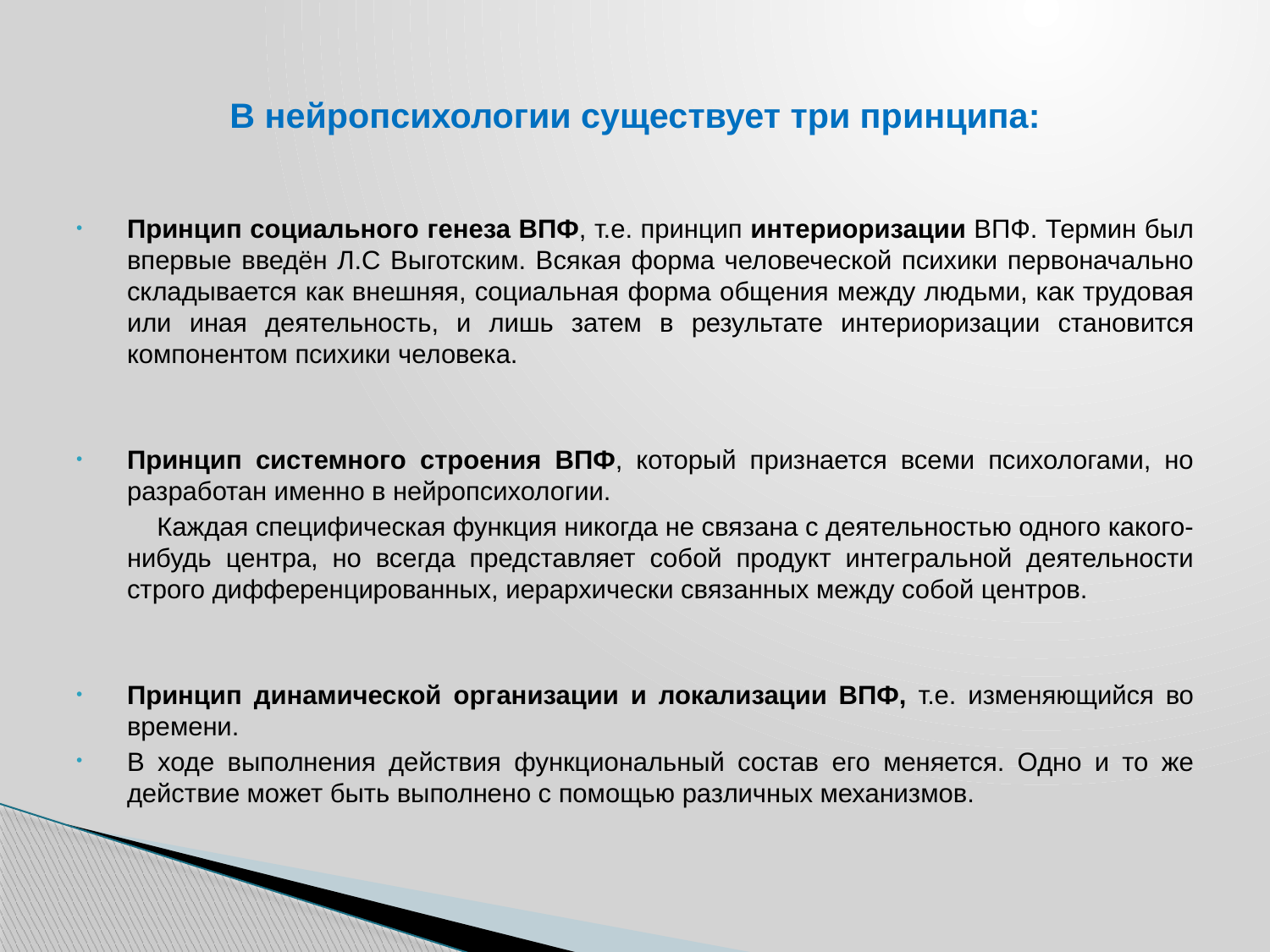

# В нейропсихологии существует три принципа:
Принцип социального генеза ВПФ, т.е. принцип интериоризации ВПФ. Термин был впервые введён Л.С Выготским. Всякая форма человеческой психики первоначально складывается как внешняя, социальная форма общения между людьми, как трудовая или иная деятельность, и лишь затем в результате интериоризации становится компонентом психики человека.

Принцип системного строения ВПФ, который признается всеми психологами, но разработан именно в нейропсихологии.
         Каждая специфическая функция никогда не связана с деятельностью одного какого-нибудь центра, но всегда представляет собой продукт интегральной деятельности строго дифференцированных, иерархически связанных между собой центров.

Принцип динамической организации и локализации ВПФ, т.е. изменяющийся во времени.
В ходе выполнения действия функциональный состав его меняется. Одно и то же действие может быть выполнено с помощью различных механизмов.